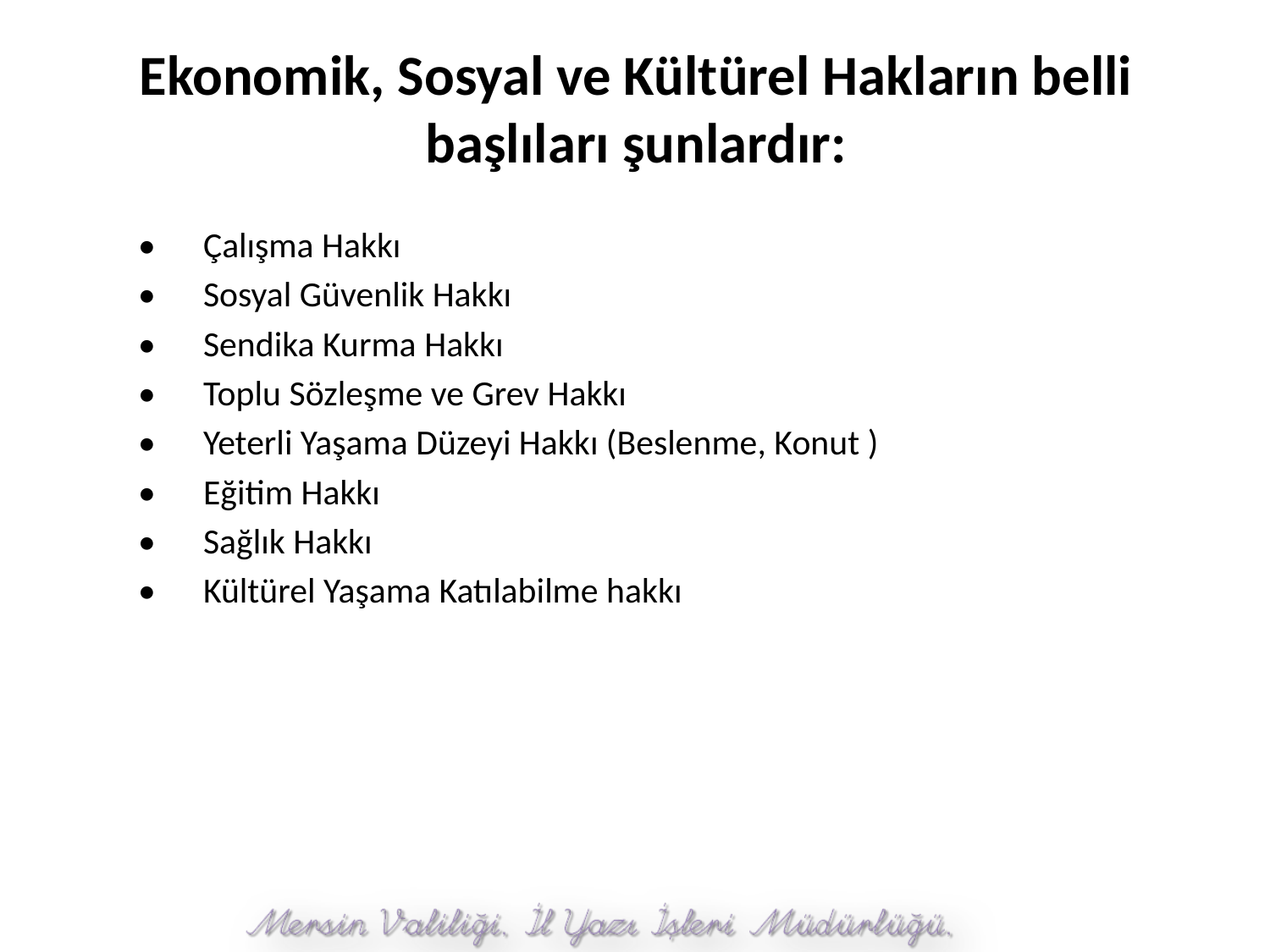

# Ekonomik, Sosyal ve Kültürel Hakların belli başlıları şunlardır:
•	Çalışma Hakkı
•	Sosyal Güvenlik Hakkı
•	Sendika Kurma Hakkı
•	Toplu Sözleşme ve Grev Hakkı
•	Yeterli Yaşama Düzeyi Hakkı (Beslenme, Konut )
•	Eğitim Hakkı
•	Sağlık Hakkı
•	Kültürel Yaşama Katılabilme hakkı